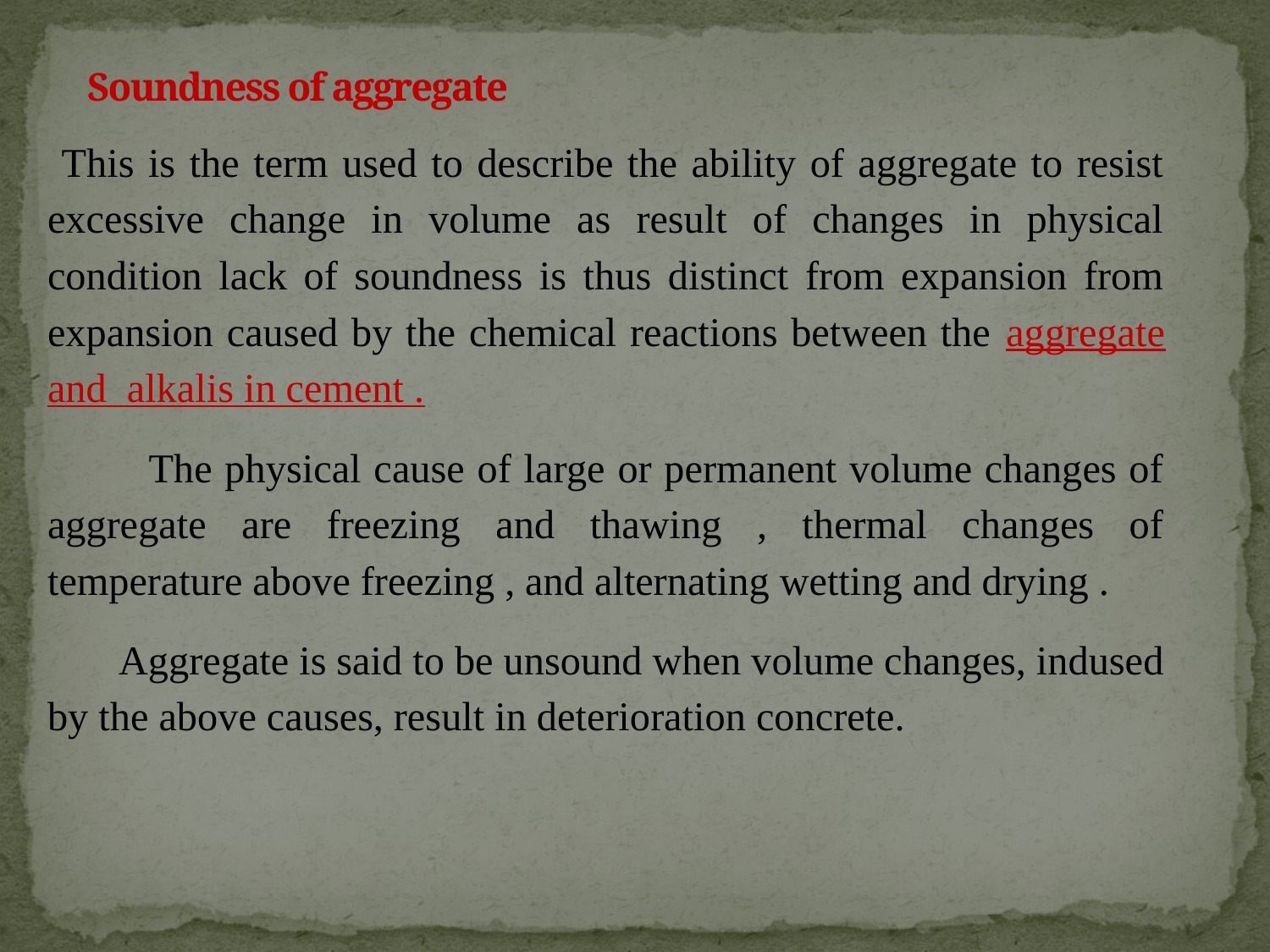

# Soundness of aggregate
 This is the term used to describe the ability of aggregate to resist excessive change in volume as result of changes in physical condition lack of soundness is thus distinct from expansion from expansion caused by the chemical reactions between the aggregate and  alkalis in cement .
        The physical cause of large or permanent volume changes of aggregate are freezing and thawing , thermal changes of temperature above freezing , and alternating wetting and drying .
       Aggregate is said to be unsound when volume changes, indused by the above causes, result in deterioration concrete.